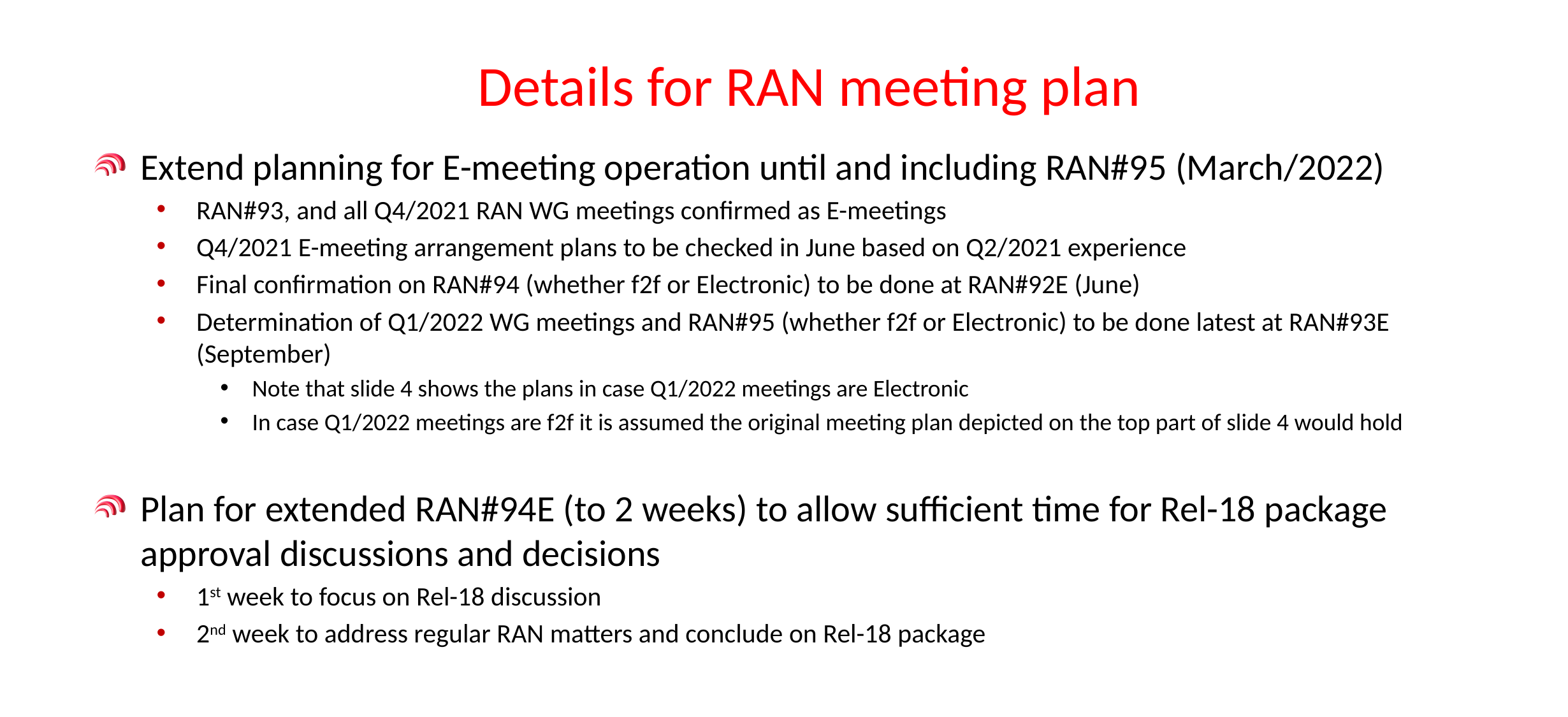

# Details for RAN meeting plan
Extend planning for E-meeting operation until and including RAN#95 (March/2022)
RAN#93, and all Q4/2021 RAN WG meetings confirmed as E-meetings
Q4/2021 E-meeting arrangement plans to be checked in June based on Q2/2021 experience
Final confirmation on RAN#94 (whether f2f or Electronic) to be done at RAN#92E (June)
Determination of Q1/2022 WG meetings and RAN#95 (whether f2f or Electronic) to be done latest at RAN#93E (September)
Note that slide 4 shows the plans in case Q1/2022 meetings are Electronic
In case Q1/2022 meetings are f2f it is assumed the original meeting plan depicted on the top part of slide 4 would hold

Plan for extended RAN#94E (to 2 weeks) to allow sufficient time for Rel-18 package approval discussions and decisions
1st week to focus on Rel-18 discussion
2nd week to address regular RAN matters and conclude on Rel-18 package